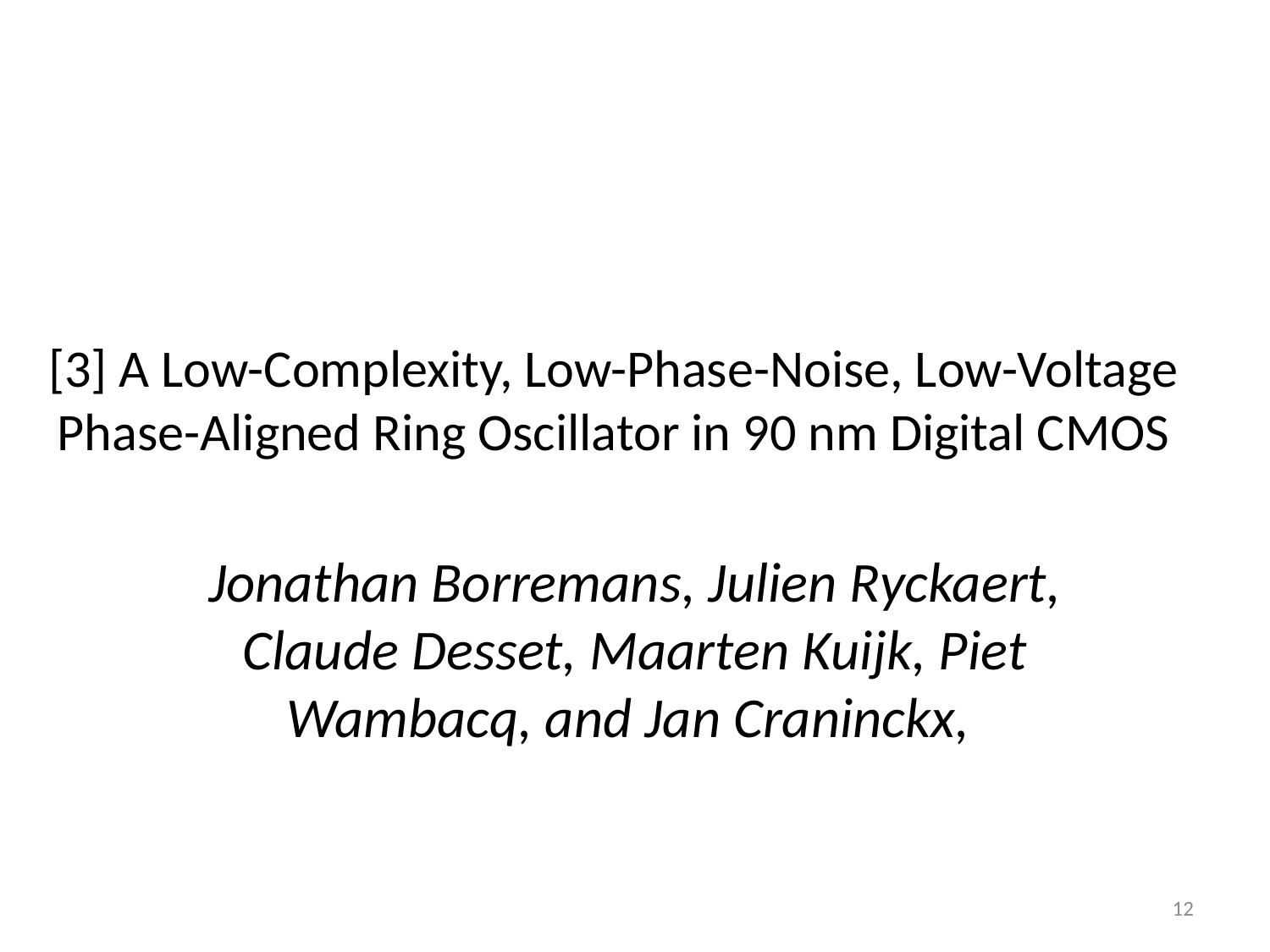

# [3] A Low-Complexity, Low-Phase-Noise, Low-Voltage Phase-Aligned Ring Oscillator in 90 nm Digital CMOS
Jonathan Borremans, Julien Ryckaert, Claude Desset, Maarten Kuijk, Piet Wambacq, and Jan Craninckx,
12